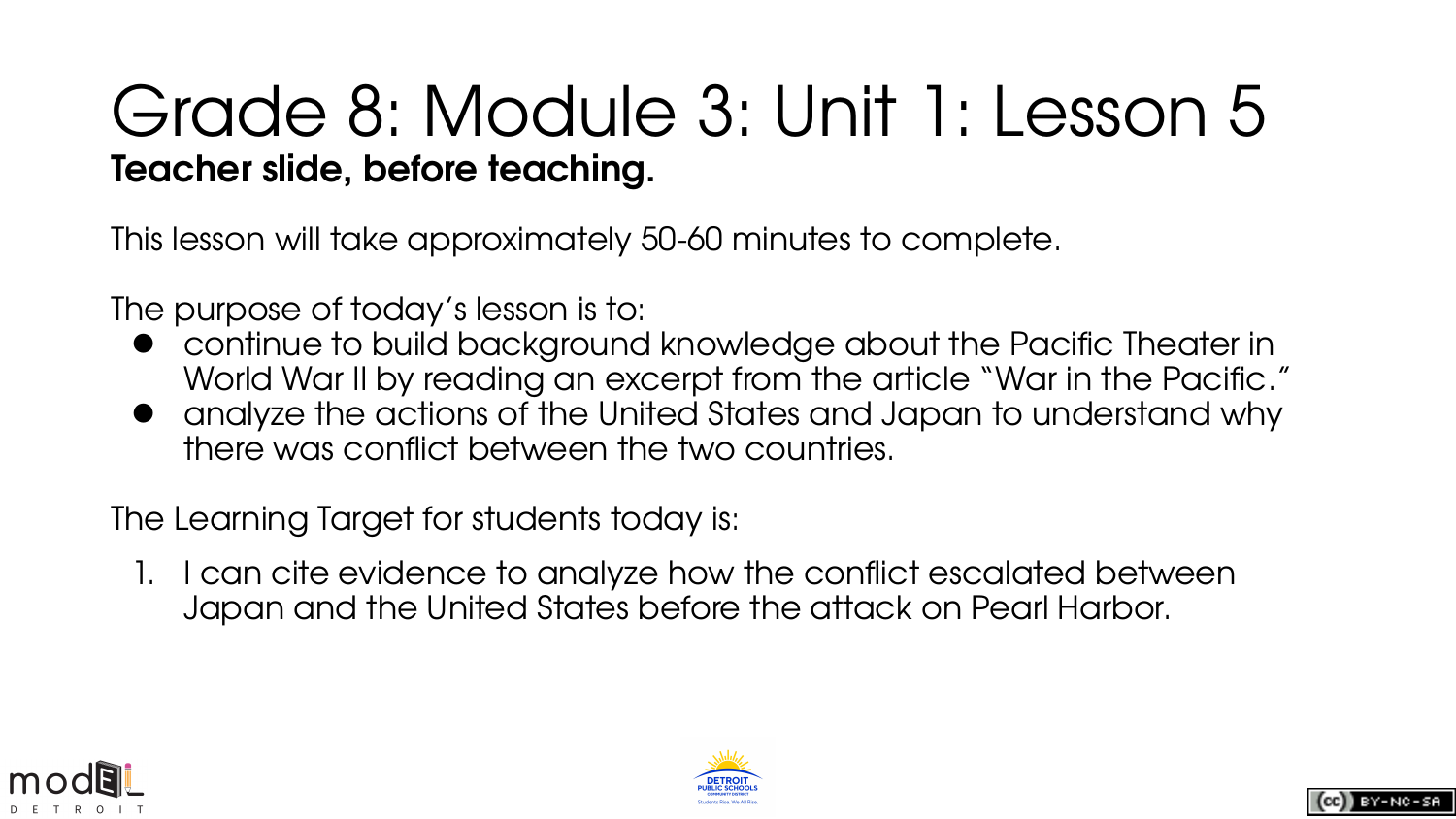

# Grade 8: Module 3: Unit 1: Lesson 5
Teacher slide, before teaching.

This lesson will take approximately 50-60 minutes to complete.

The purpose of today’s lesson is to:
continue to build background knowledge about the Pacific Theater in World War II by reading an excerpt from the article “War in the Pacific.”
analyze the actions of the United States and Japan to understand why there was conflict between the two countries.
The Learning Target for students today is:
I can cite evidence to analyze how the conflict escalated between Japan and the United States before the attack on Pearl Harbor.